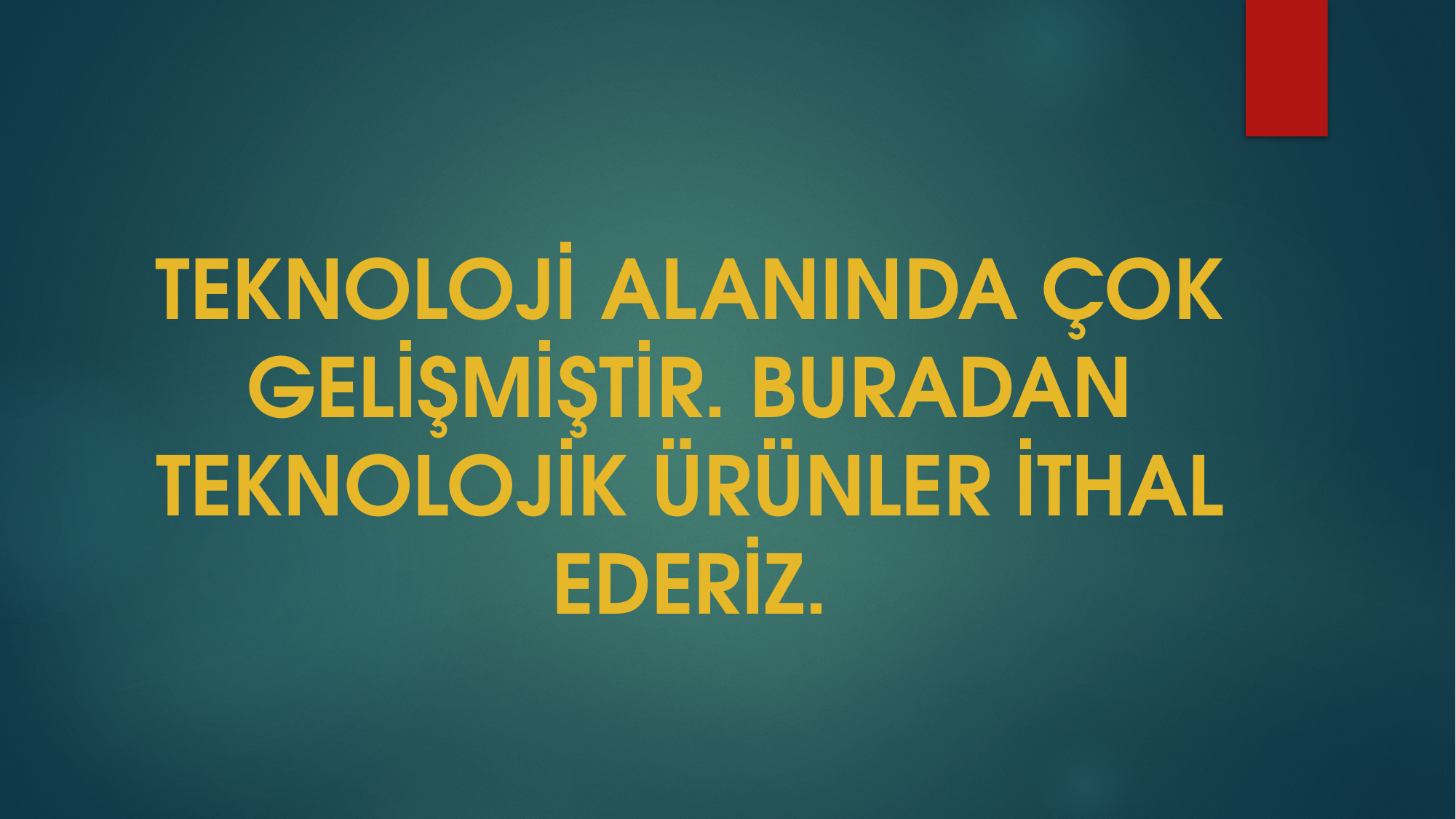

TEKNOLOJİ ALANINDA ÇOK GELİŞMİŞTİR. BURADAN TEKNOLOJİK ÜRÜNLER İTHAL EDERİZ.